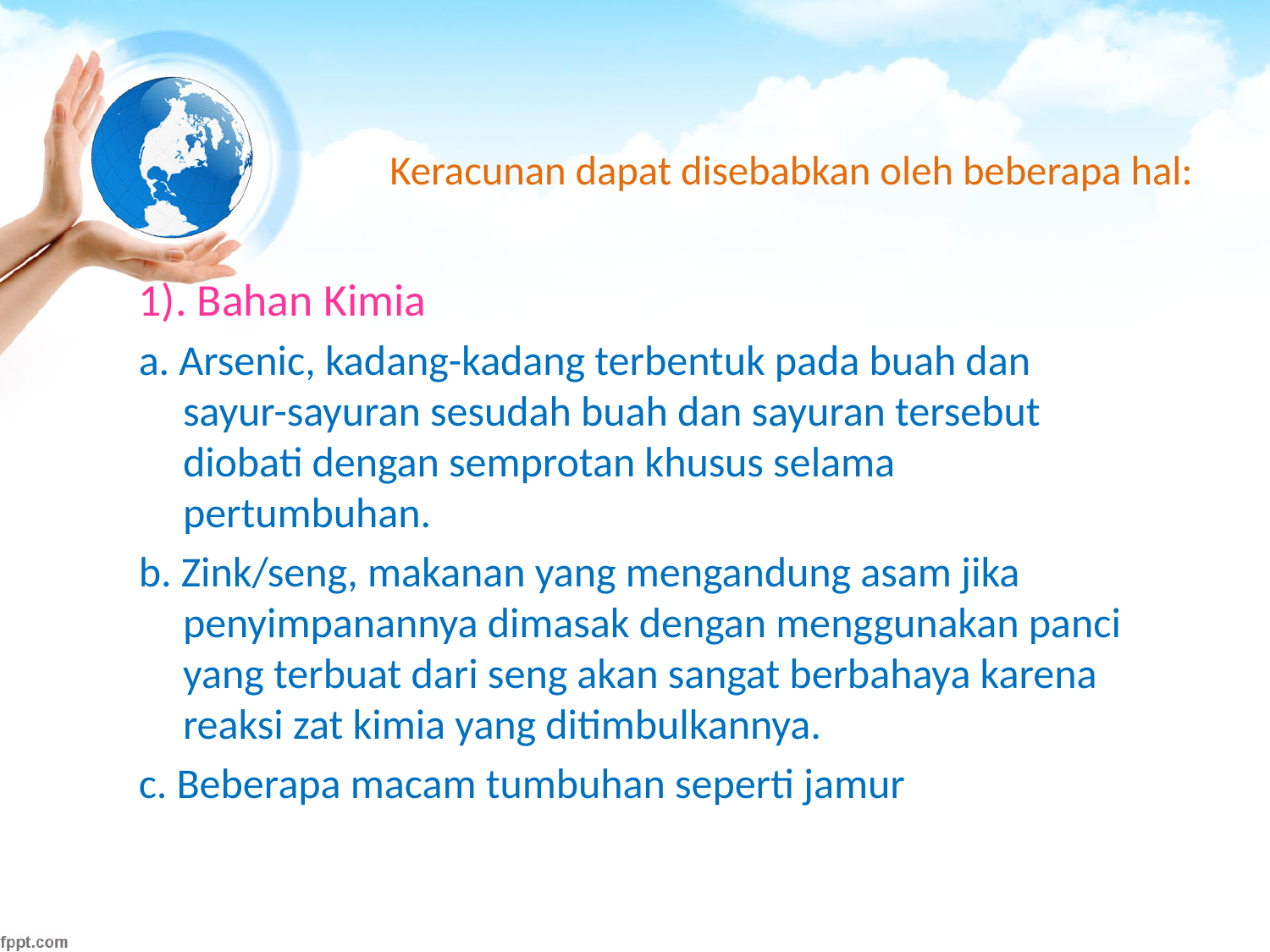

# Keracunan dapat disebabkan oleh beberapa hal:
1). Bahan Kimia
a. Arsenic, kadang-kadang terbentuk pada buah dan sayur-sayuran sesudah buah dan sayuran tersebut diobati dengan semprotan khusus selama pertumbuhan.
b. Zink/seng, makanan yang mengandung asam jika penyimpanannya dimasak dengan menggunakan panci yang terbuat dari seng akan sangat berbahaya karena reaksi zat kimia yang ditimbulkannya.
c. Beberapa macam tumbuhan seperti jamur